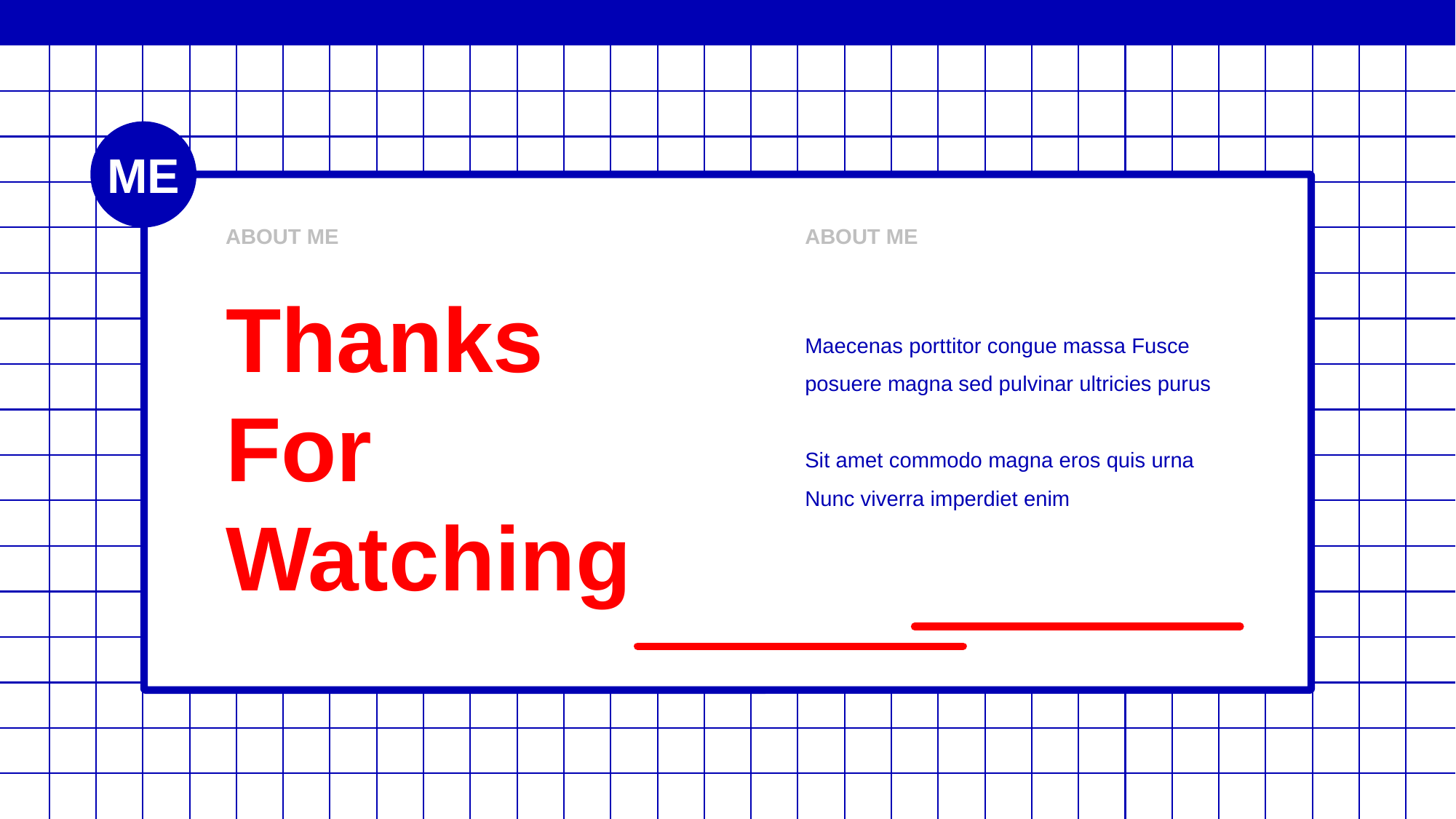

ME

ABOUT ME
ABOUT ME
Thanks For Watching
Maecenas porttitor congue massa Fusce posuere magna sed pulvinar ultricies purus

Sit amet commodo magna eros quis urna Nunc viverra imperdiet enim